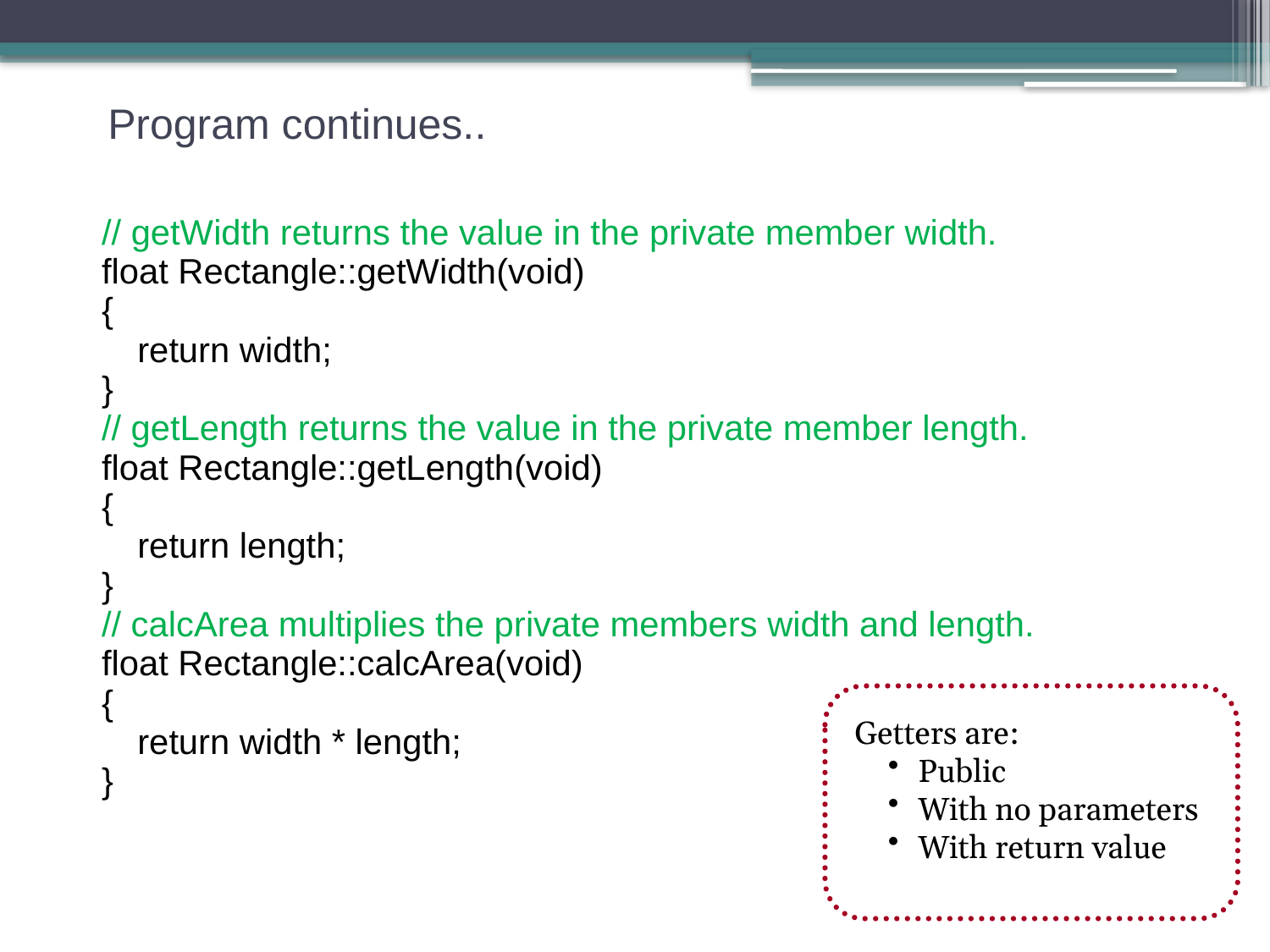

# Program continues..
// getWidth returns the value in the private member width.
float Rectangle::getWidth(void)
{
	return width;
}
// getLength returns the value in the private member length.
float Rectangle::getLength(void)
{
	return length;
}
// calcArea multiplies the private members width and length.
float Rectangle::calcArea(void)
{
	return width * length;
}

Getters are:
Public
With no parameters
With return value

24